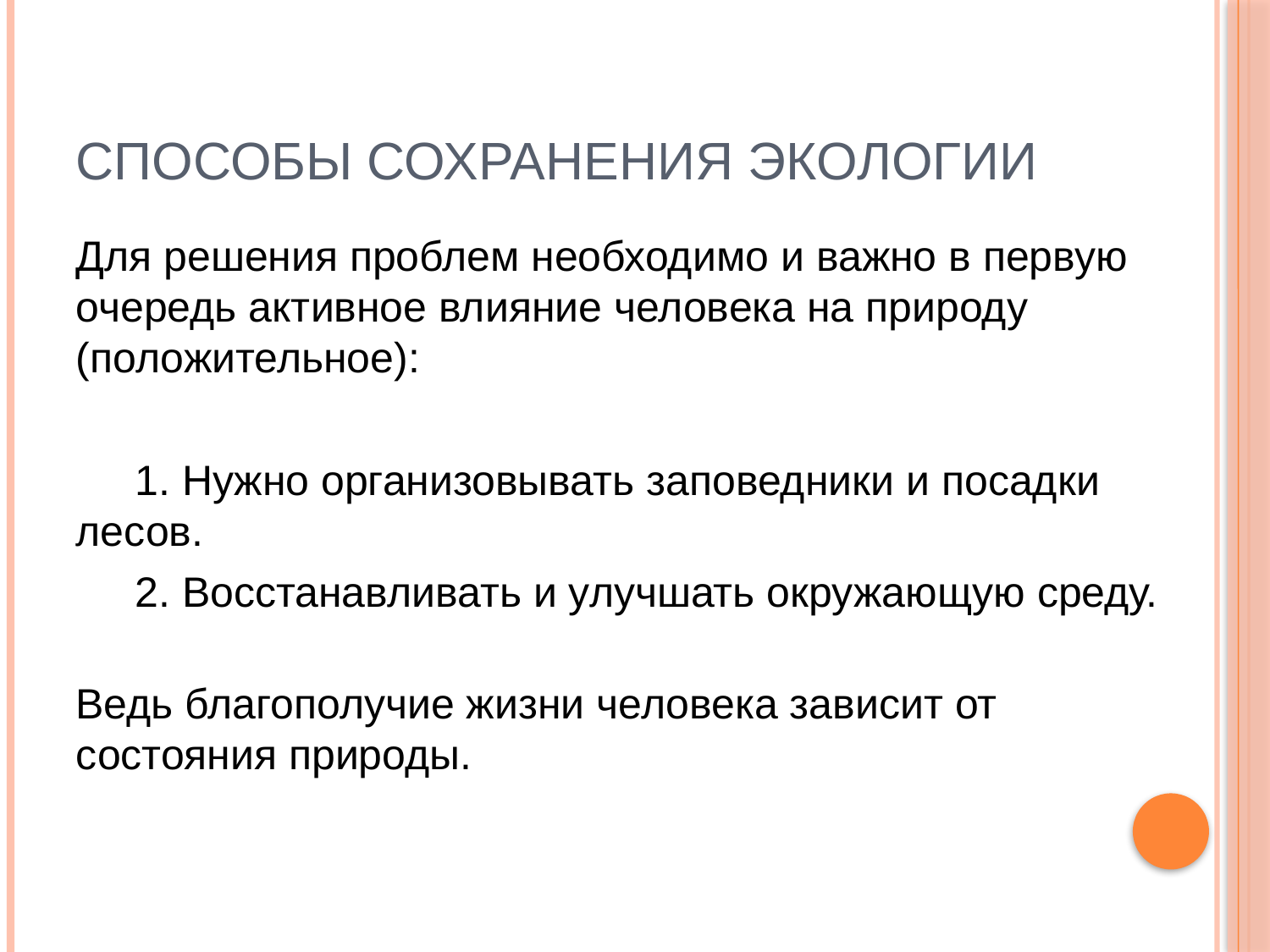

# Способы сохранения экологии
Для решения проблем необходимо и важно в первую очередь активное влияние человека на природу (положительное):

     1. Нужно организовывать заповедники и посадки лесов.
     2. Восстанавливать и улучшать окружающую среду.

Ведь благополучие жизни человека зависит от состояния природы.